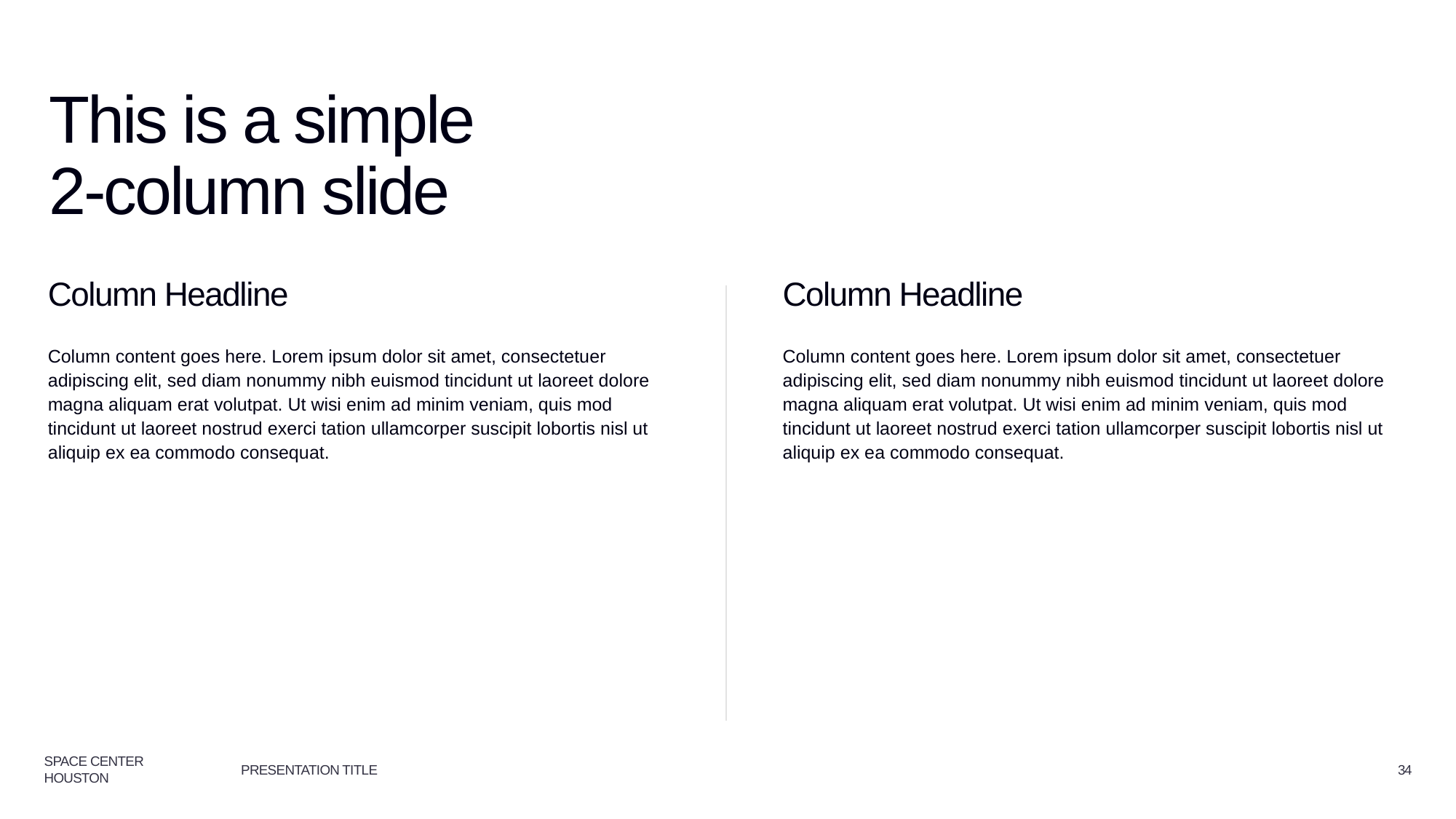

# This is a simple 2-column slide
Column Headline
Column Headline
Column content goes here. Lorem ipsum dolor sit amet, consectetuer adipiscing elit, sed diam nonummy nibh euismod tincidunt ut laoreet dolore magna aliquam erat volutpat. Ut wisi enim ad minim veniam, quis mod tincidunt ut laoreet nostrud exerci tation ullamcorper suscipit lobortis nisl ut aliquip ex ea commodo consequat.
Column content goes here. Lorem ipsum dolor sit amet, consectetuer adipiscing elit, sed diam nonummy nibh euismod tincidunt ut laoreet dolore magna aliquam erat volutpat. Ut wisi enim ad minim veniam, quis mod tincidunt ut laoreet nostrud exerci tation ullamcorper suscipit lobortis nisl ut aliquip ex ea commodo consequat.

PRESENTATION TITLE
34